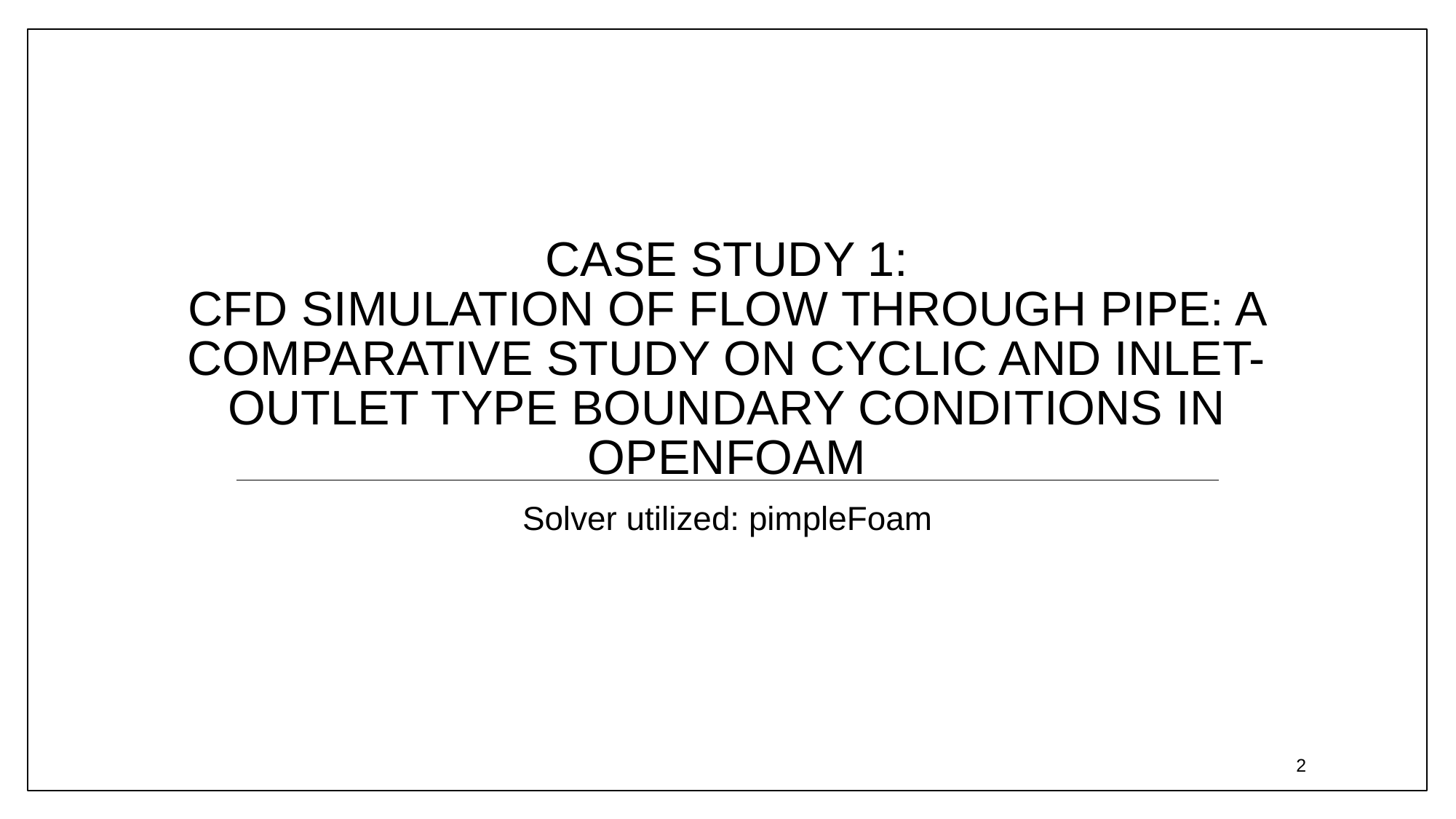

# Case Study 1: CFD Simulation of flow through pipe: A comparative study on cyclic and inlet-outlet type boundary conditions in OpenFOAM
Solver utilized: pimpleFoam
2